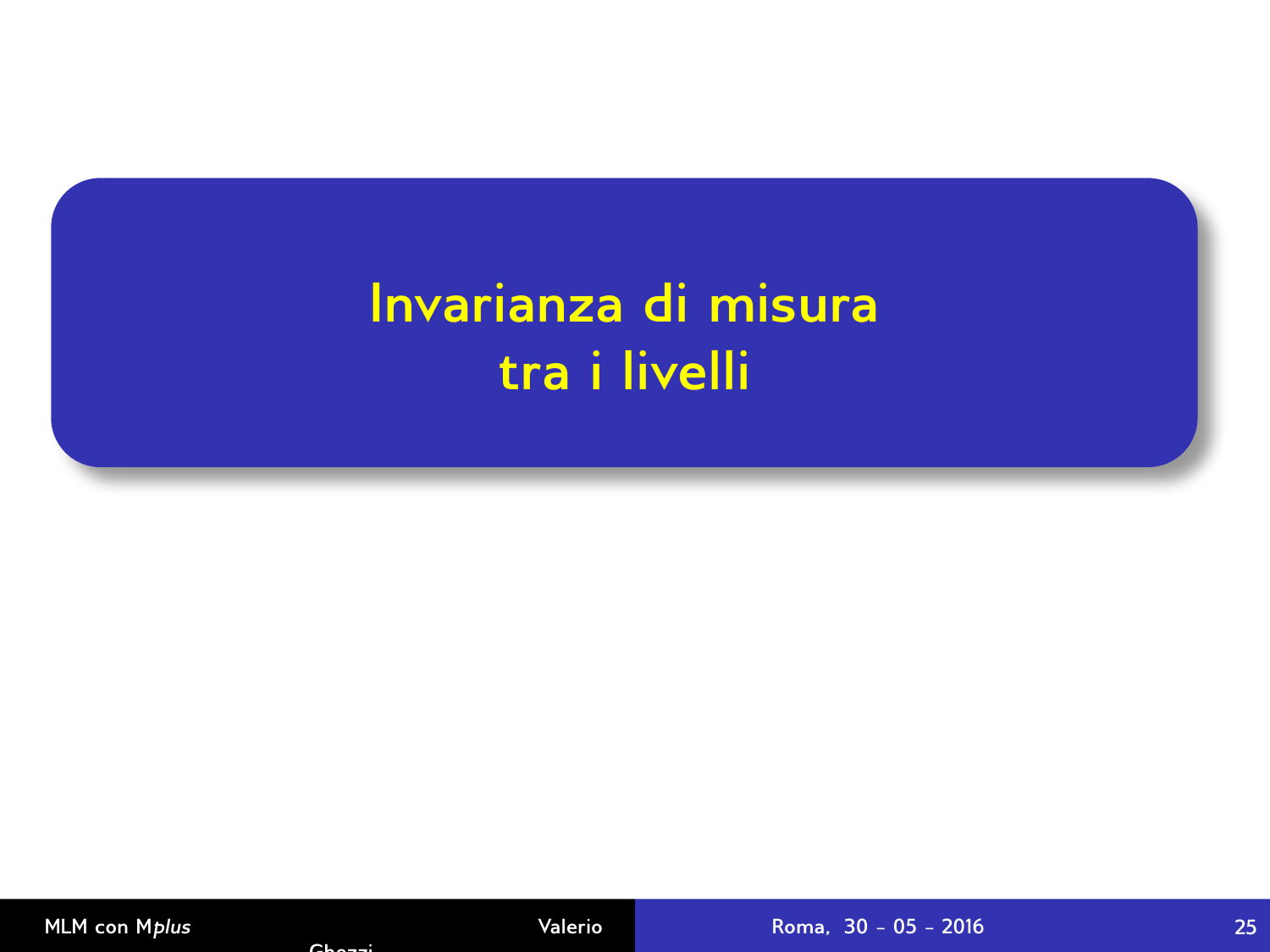

# Invarianza di misura tra i livelli
Roma,  30 – 05 – 2016
25
  MLM con Mplus                                                  Valerio Ghezzi